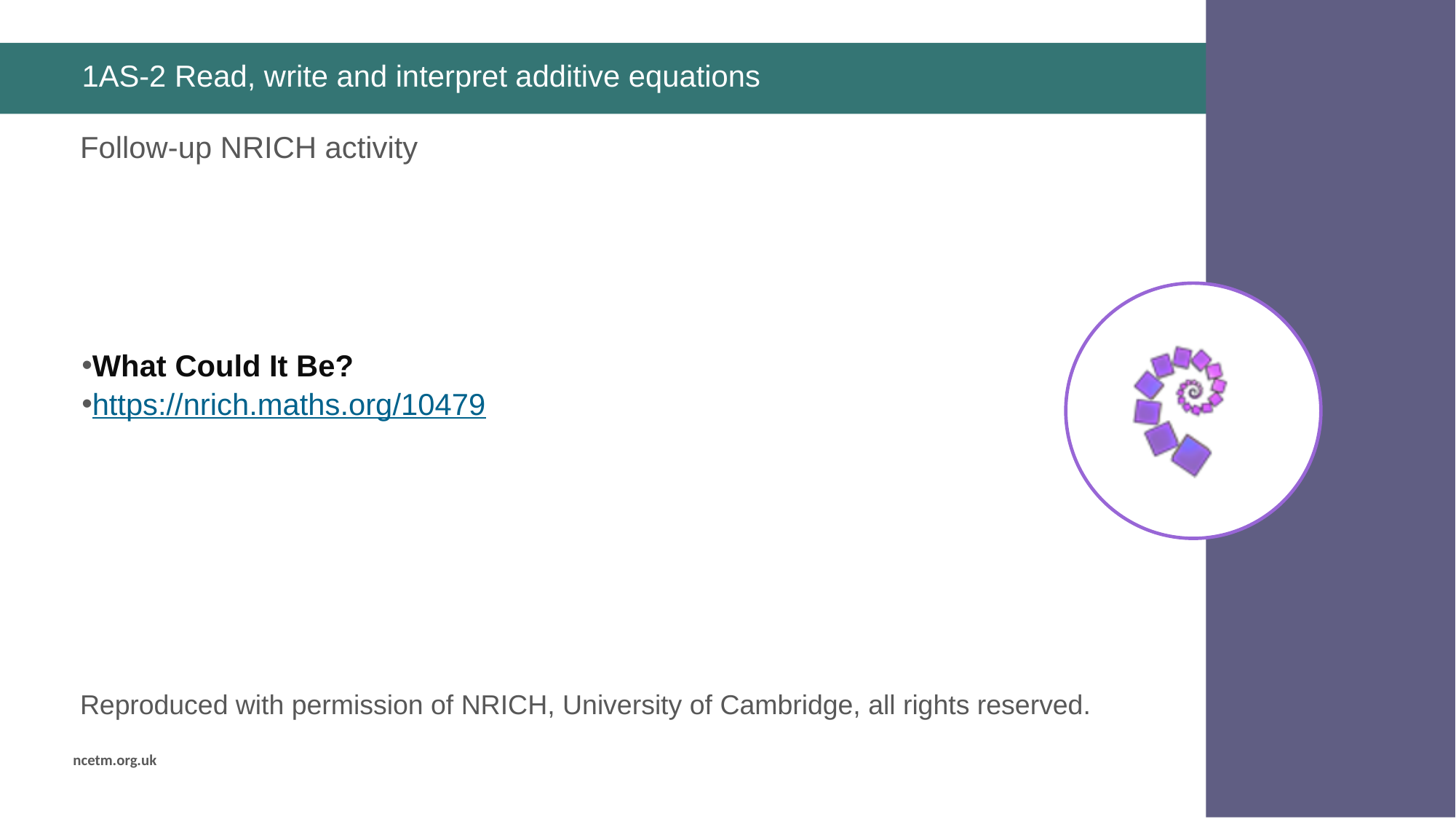

# 1AS-2 Read, write and interpret additive equations

What Could It Be?
https://nrich.maths.org/10479